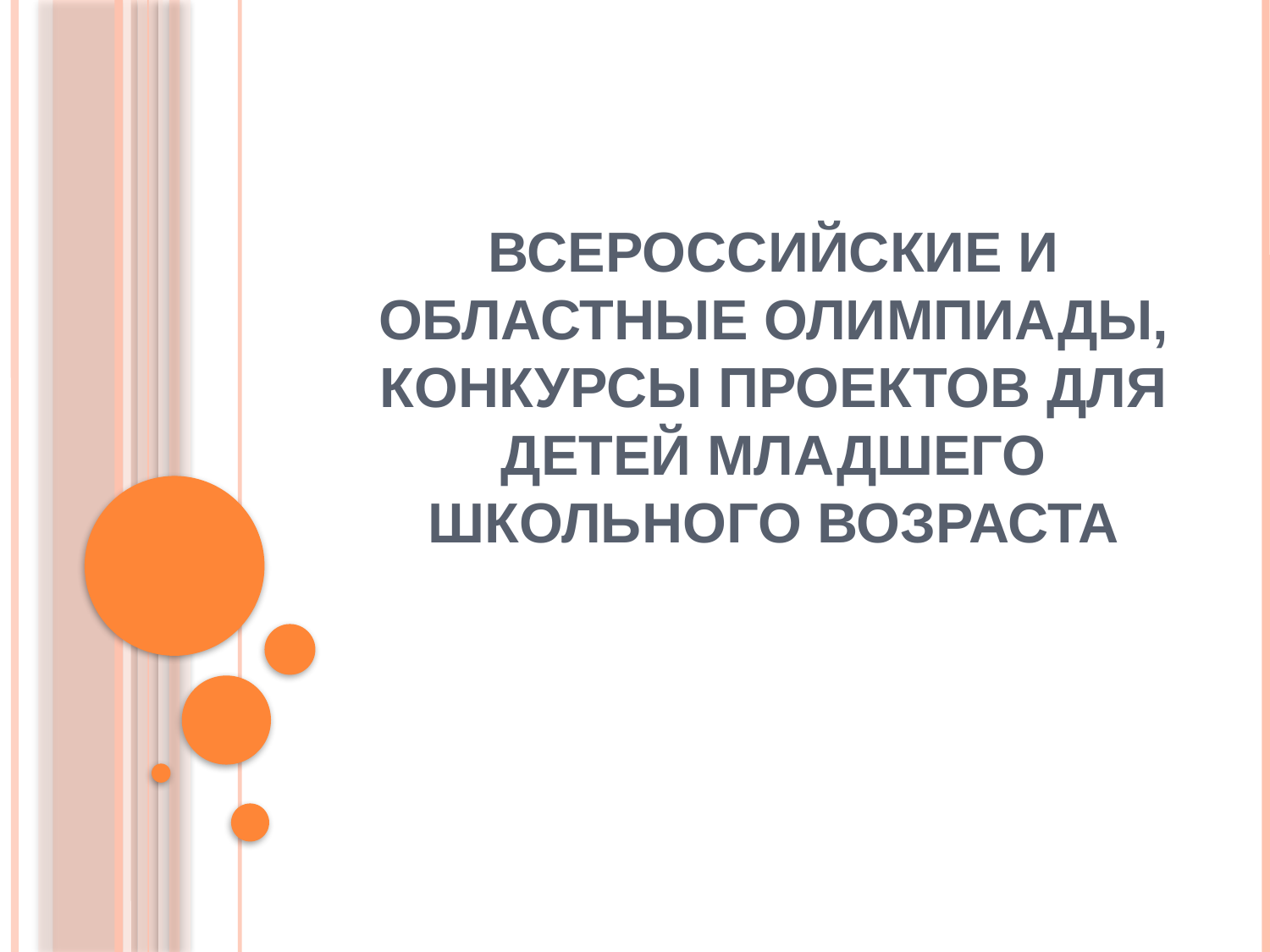

# всероссийские и областные олимпиады, конкурсы проектов для детей младшего школьного возраста